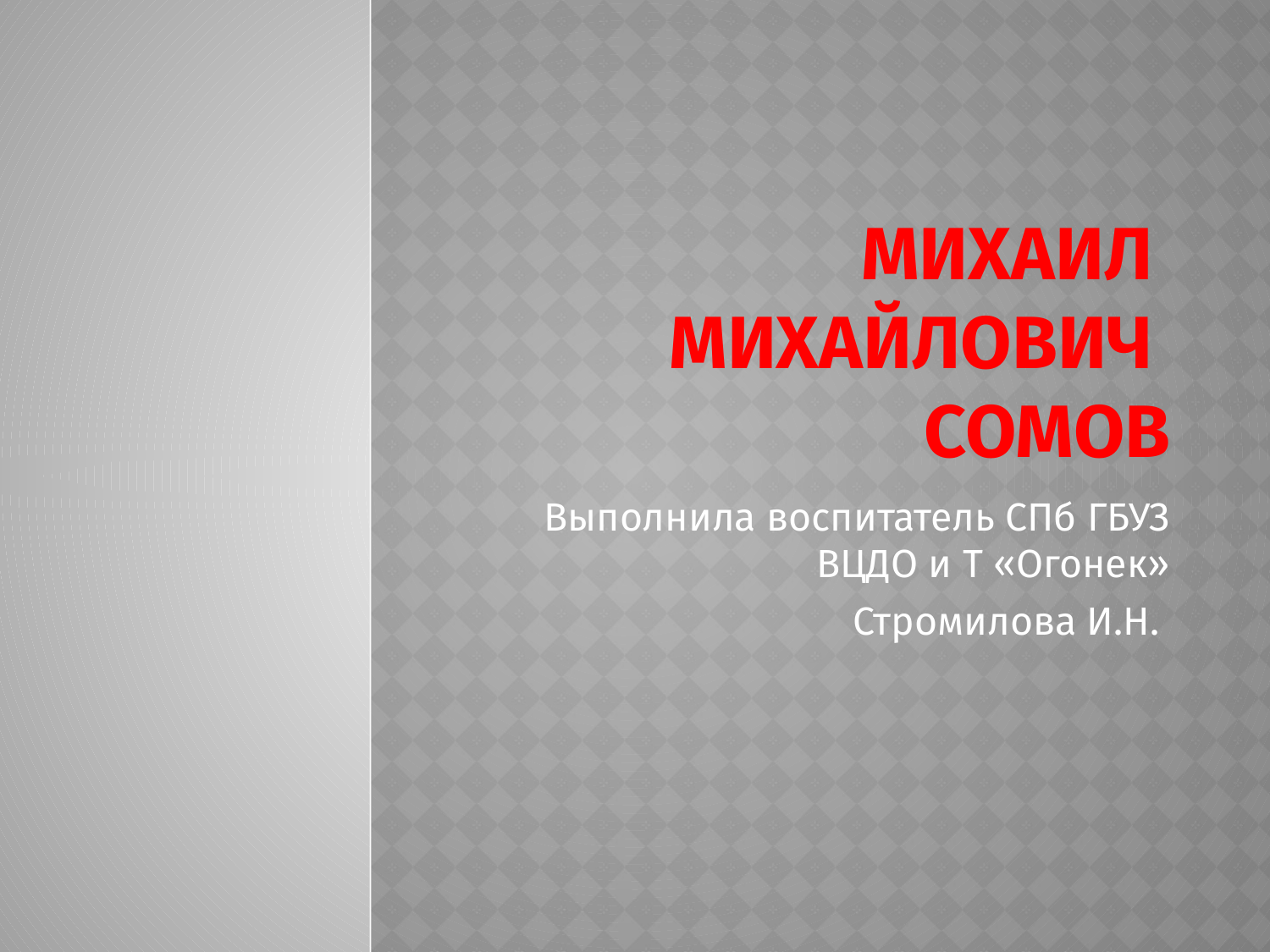

# Михаил Михайлович Сомов
Выполнила воспитатель СПб ГБУЗ ВЦДО и Т «Огонек»
Стромилова И.Н.